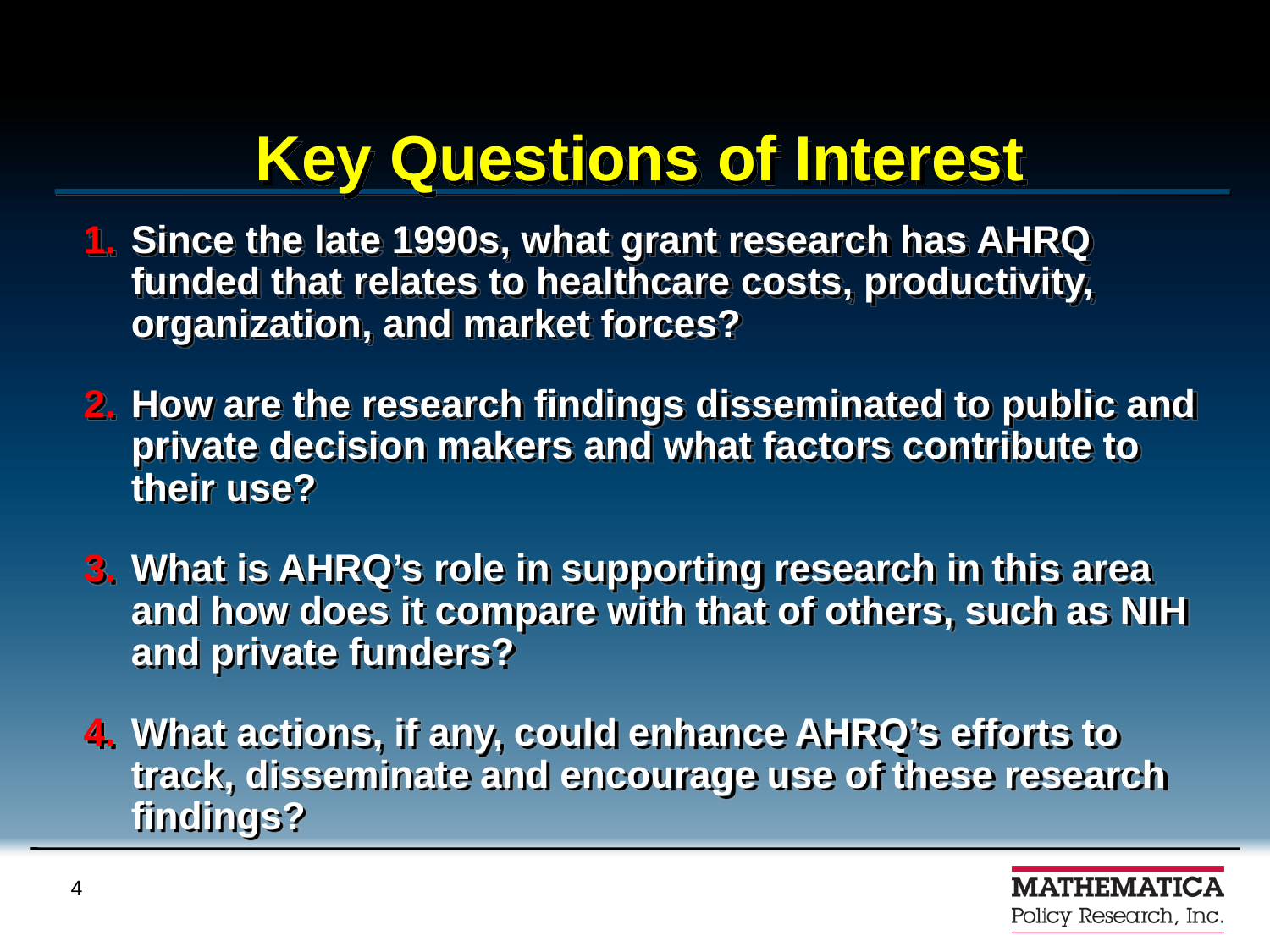

# Key Questions of Interest

1.	Since the late 1990s, what grant research has AHRQ funded that relates to healthcare costs, productivity, organization, and market forces?
2.	How are the research findings disseminated to public and private decision makers and what factors contribute to their use?
3.	What is AHRQ’s role in supporting research in this area and how does it compare with that of others, such as NIH and private funders?
4.	What actions, if any, could enhance AHRQ’s efforts to track, disseminate and encourage use of these research findings?